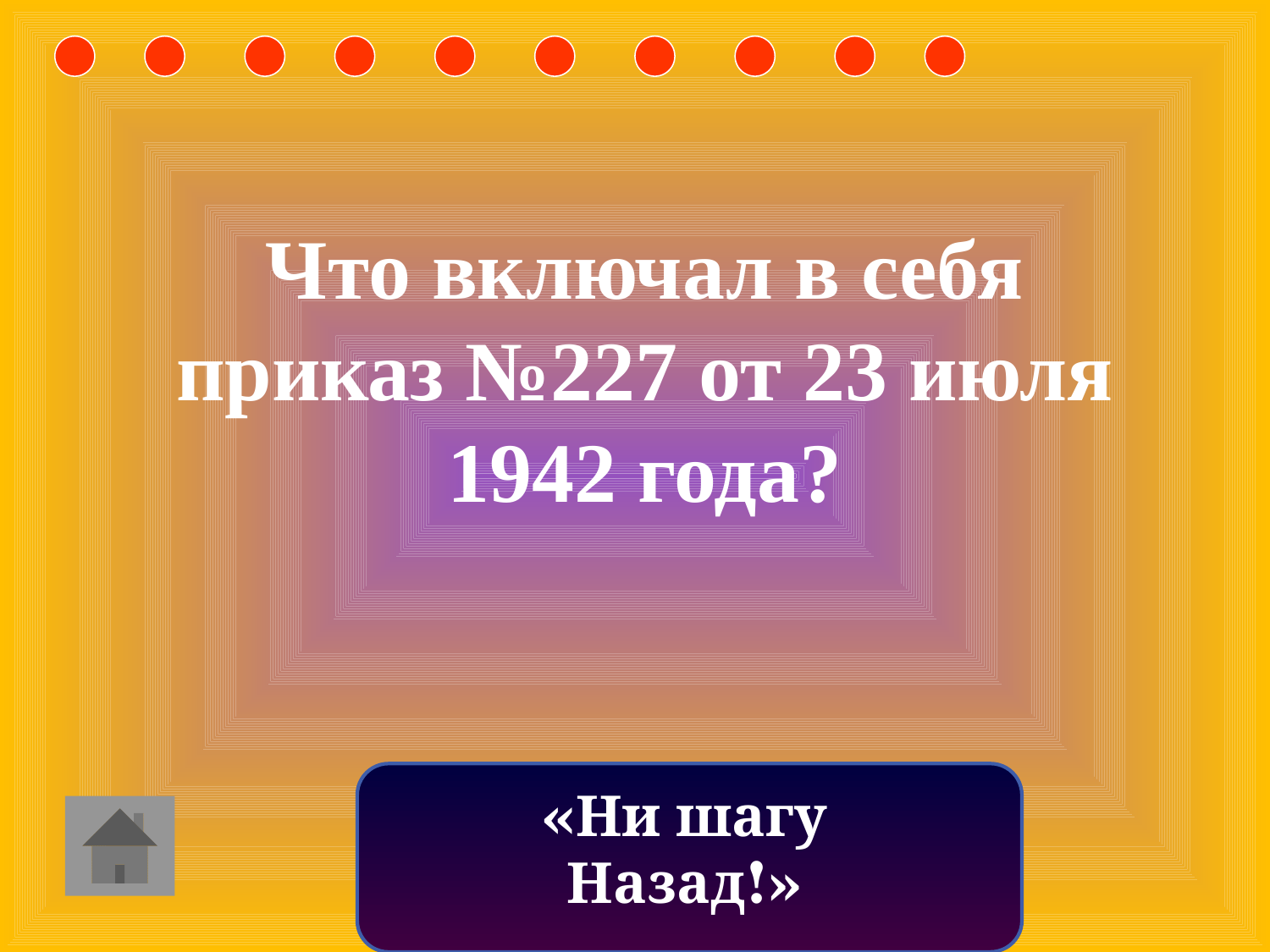

Что включал в себя приказ №227 от 23 июля 1942 года?

«Ни шагу
Назад!»